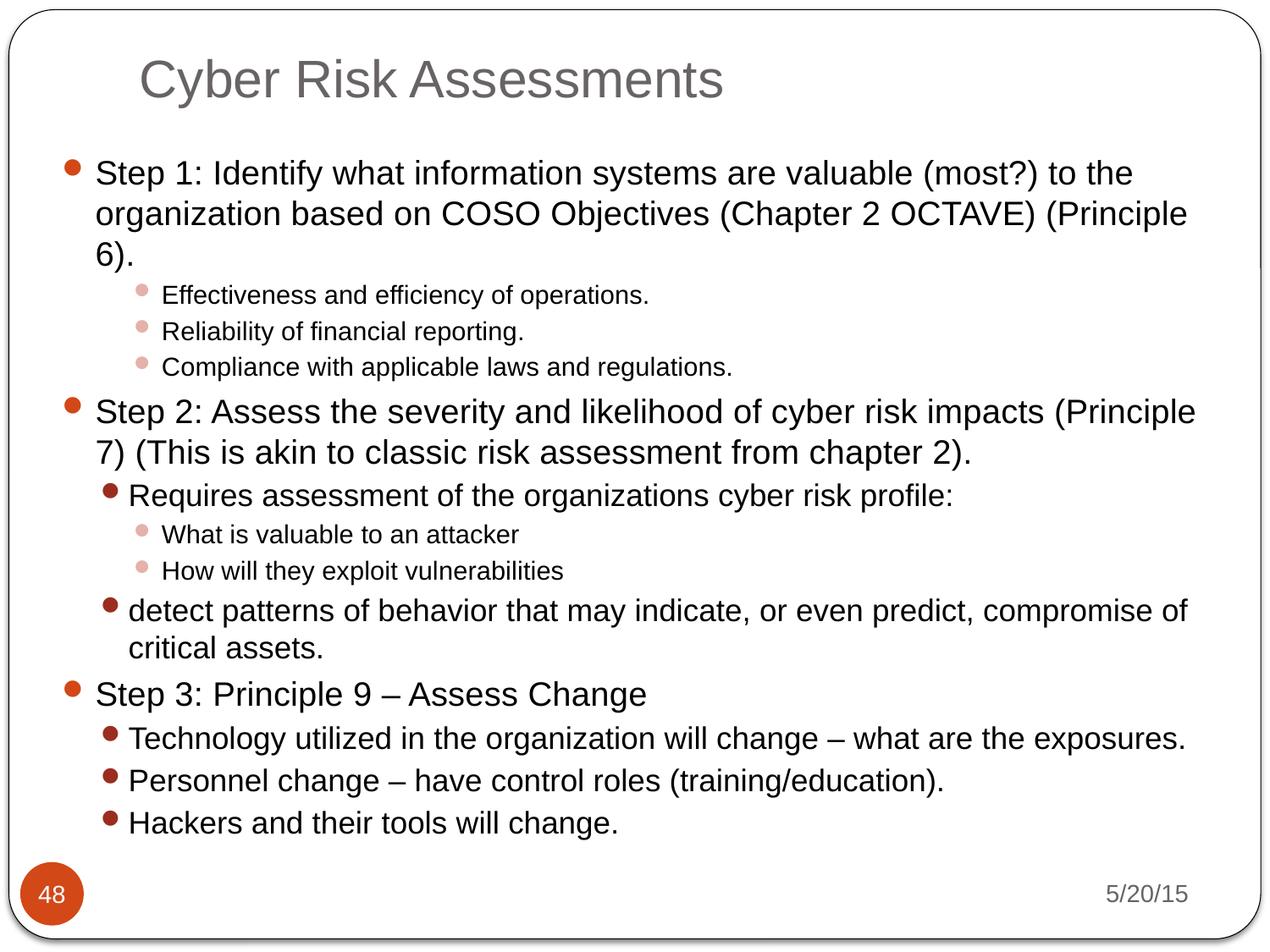

# Cyber Risk Assessments
Step 1: Identify what information systems are valuable (most?) to the organization based on COSO Objectives (Chapter 2 OCTAVE) (Principle 6).
Effectiveness and efficiency of operations.
Reliability of financial reporting.
Compliance with applicable laws and regulations.
Step 2: Assess the severity and likelihood of cyber risk impacts (Principle 7) (This is akin to classic risk assessment from chapter 2).
Requires assessment of the organizations cyber risk profile:
What is valuable to an attacker
How will they exploit vulnerabilities
detect patterns of behavior that may indicate, or even predict, compromise of critical assets.
Step 3: Principle 9 – Assess Change
Technology utilized in the organization will change – what are the exposures.
Personnel change – have control roles (training/education).
Hackers and their tools will change.

5/20/15
48